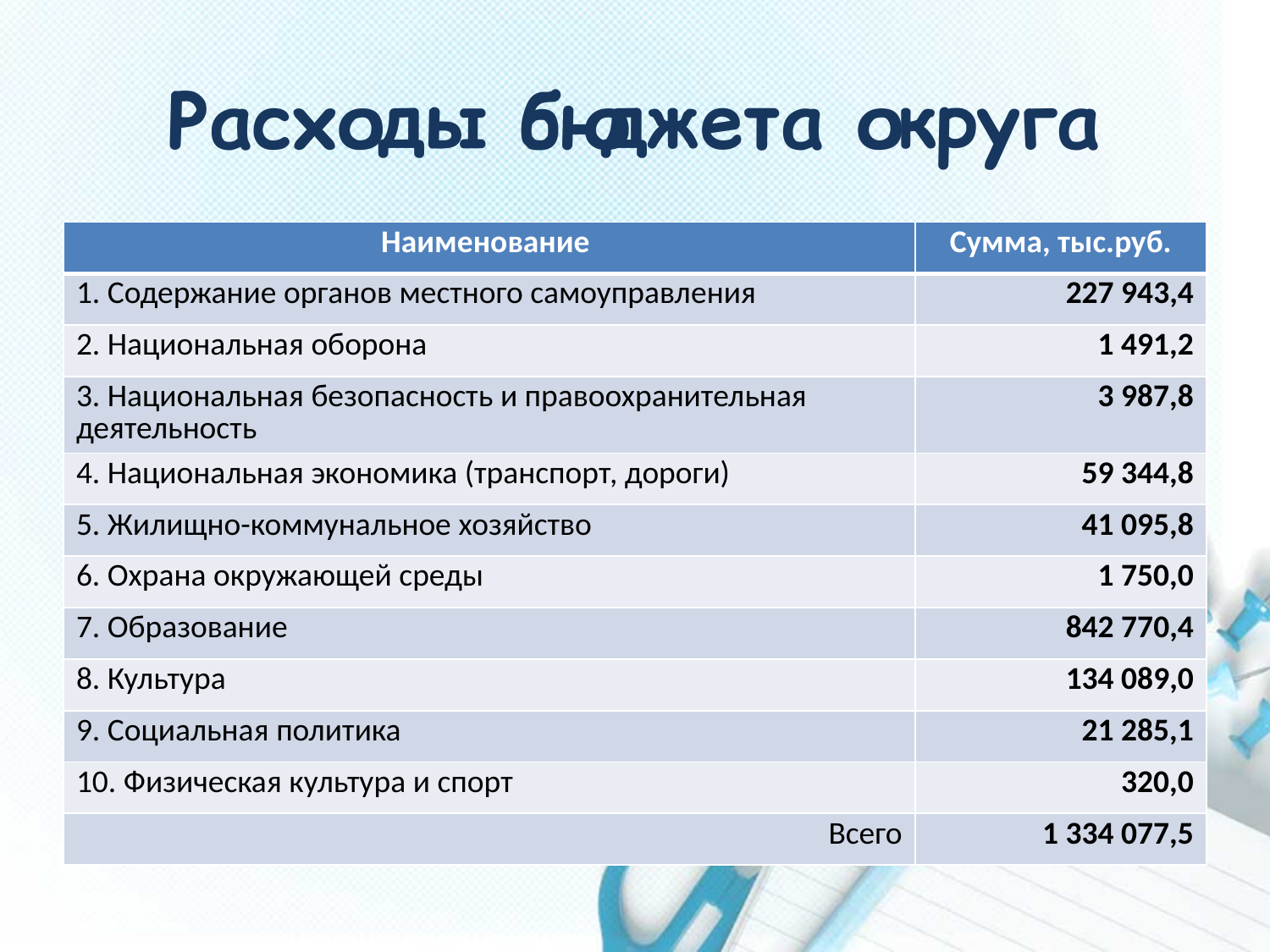

# Расходы бюджета округа
| Наименование | Сумма, тыс.руб. |
| --- | --- |
| 1. Содержание органов местного самоуправления | 227 943,4 |
| 2. Национальная оборона | 1 491,2 |
| 3. Национальная безопасность и правоохранительная деятельность | 3 987,8 |
| 4. Национальная экономика (транспорт, дороги) | 59 344,8 |
| 5. Жилищно-коммунальное хозяйство | 41 095,8 |
| 6. Охрана окружающей среды | 1 750,0 |
| 7. Образование | 842 770,4 |
| 8. Культура | 134 089,0 |
| 9. Социальная политика | 21 285,1 |
| 10. Физическая культура и спорт | 320,0 |
| Всего | 1 334 077,5 |